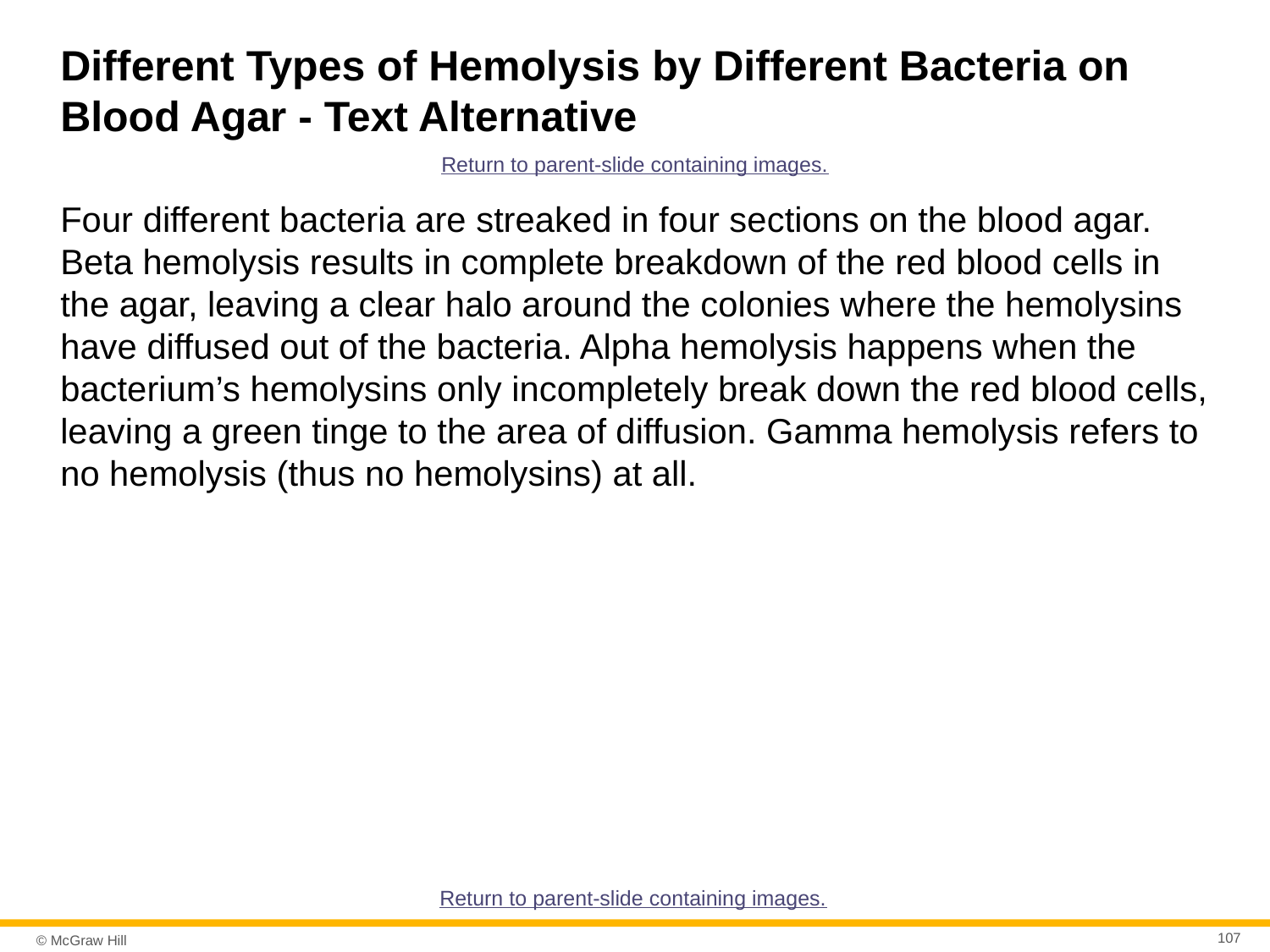

# Different Types of Hemolysis by Different Bacteria on Blood Agar - Text Alternative
Return to parent-slide containing images.
Four different bacteria are streaked in four sections on the blood agar. Beta hemolysis results in complete breakdown of the red blood cells in the agar, leaving a clear halo around the colonies where the hemolysins have diffused out of the bacteria. Alpha hemolysis happens when the bacterium’s hemolysins only incompletely break down the red blood cells, leaving a green tinge to the area of diffusion. Gamma hemolysis refers to no hemolysis (thus no hemolysins) at all.
Return to parent-slide containing images.